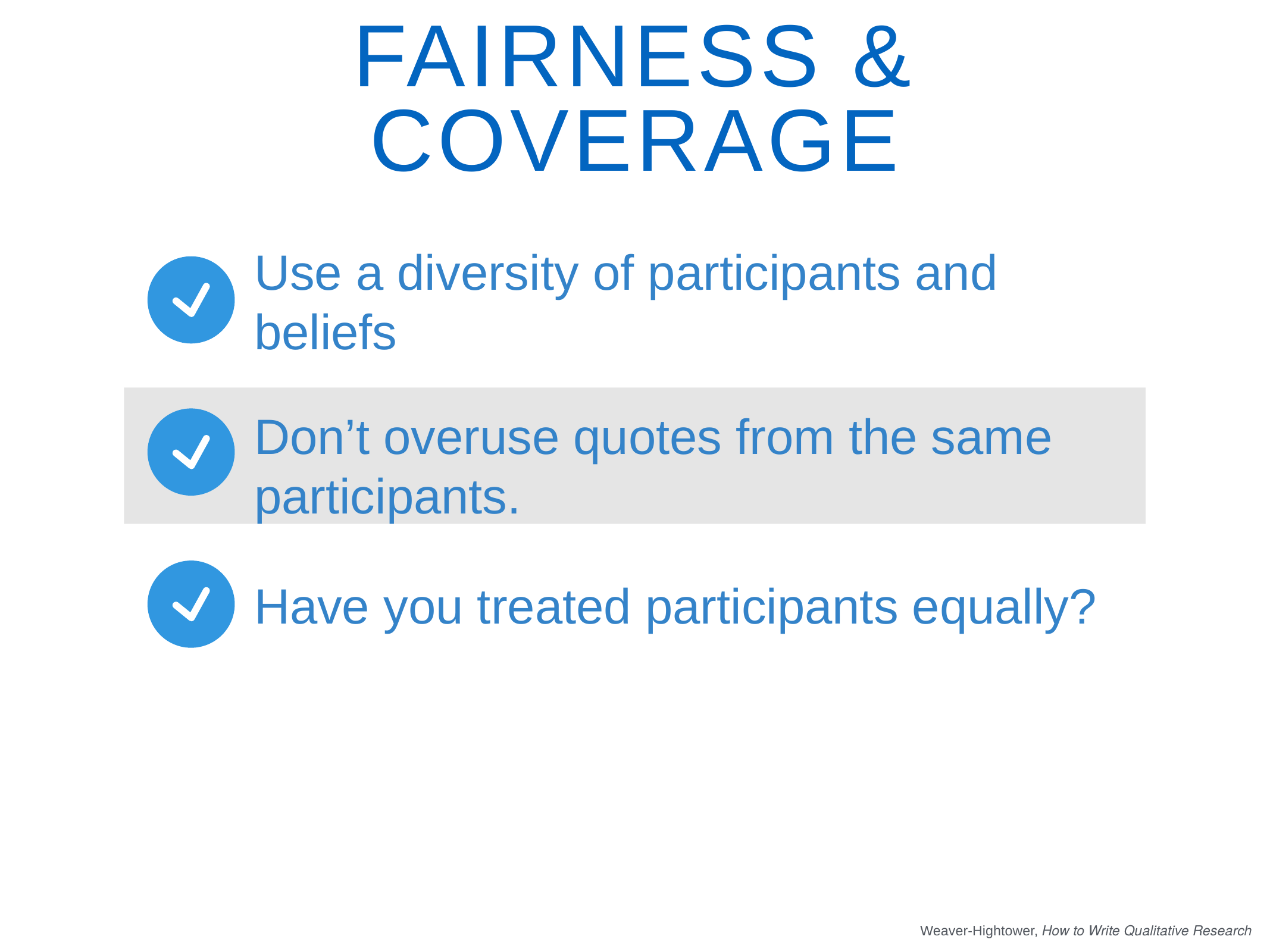

Fairness & Coverage
Use a diversity of participants and beliefs
Don’t overuse quotes from the same participants.
Have you treated participants equally?